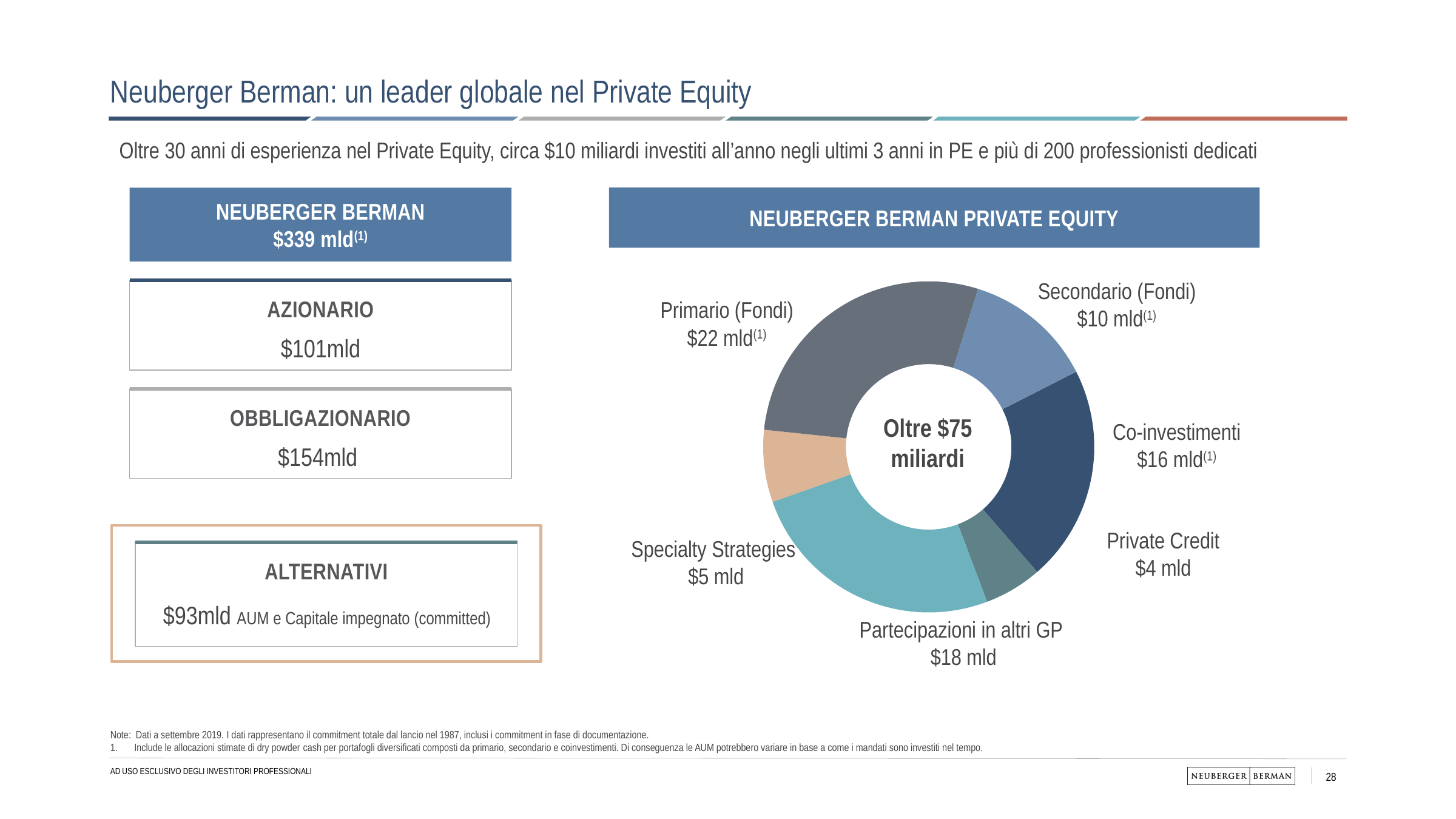

# Neuberger Berman: un leader globale nel Private Equity
Oltre 30 anni di esperienza nel Private Equity, circa $10 miliardi investiti all’anno negli ultimi 3 anni in PE e più di 200 professionisti dedicati
Neuberger Berman
$339 mld(1)
Neuberger Berman Private Equity

### Chart

| Category | Sales |
|---|---|
| Co-Investment | 15.0 |
| Private Equity Credit | 4.0 |
| GP Manager Stakes  | 18.0 |
| Specialty Strategies | 5.0 |
| Primary | 20.0 |
| Secondary | 9.0 |
Secondario (Fondi)
$10 mld(1)

AZIONARIO
$101mld
Primario (Fondi)
$22 mld(1)

OBBLIGAZIONARIO
$154mld
Oltre $75
miliardi
Co-investimenti
$16 mld(1)

ALTERNATIVI
$93mld AUM e Capitale impegnato (committed)
Private Credit
$4 mld
Specialty Strategies
$5 mld
Partecipazioni in altri GP
$18 mld
Note:  Dati a settembre 2019. I dati rappresentano il commitment totale dal lancio nel 1987, inclusi i commitment in fase di documentazione.
Include le allocazioni stimate di dry powder cash per portafogli diversificati composti da primario, secondario e coinvestimenti. Di conseguenza le AUM potrebbero variare in base a come i mandati sono investiti nel tempo.